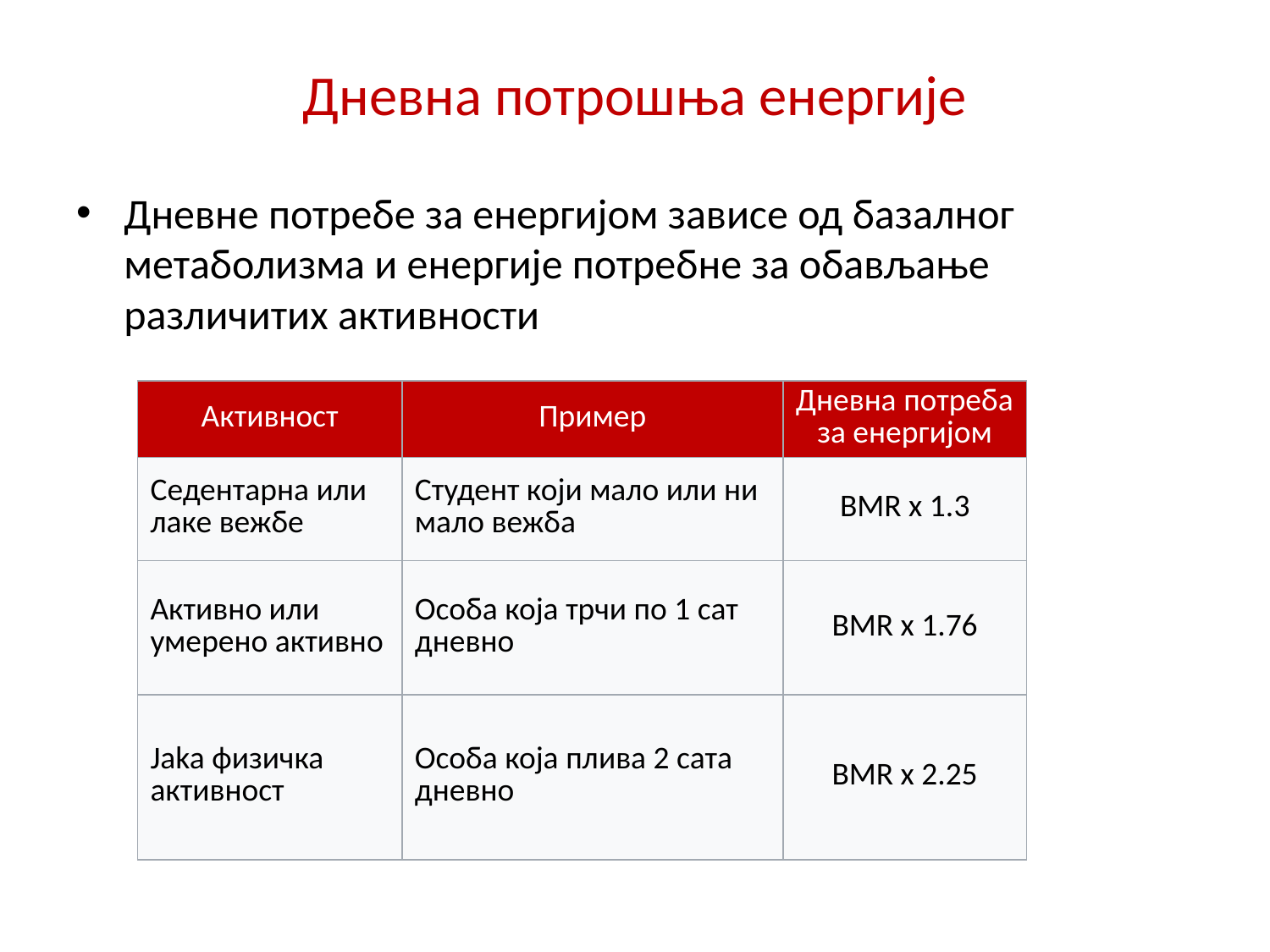

# Дневна потрошња енергије
Дневне потребе за енергијом зависе од базалног метаболизма и енергије потребне за обављање различитих активности

| Активност | Пример | Дневна потреба за енергијом |
| --- | --- | --- |
| Седентарна или лаке вежбе | Студент који мало или ни мало вежба | BMR x 1.3 |
| Активно или умерено активно | Особа која трчи по 1 сат дневно | BMR x 1.76 |
| Jaka физичка активност | Особа која плива 2 сата дневно | BMR x 2.25 |